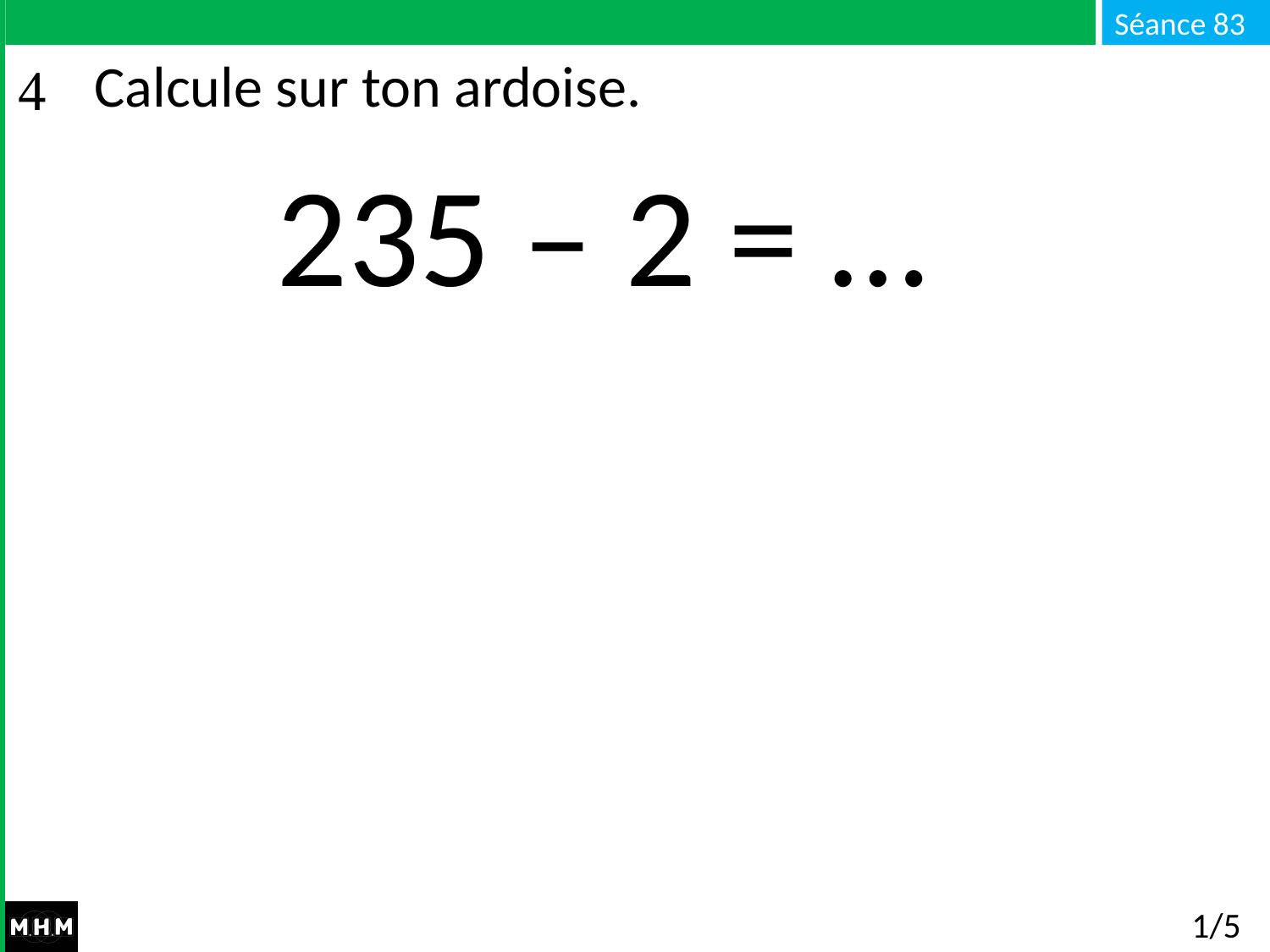

# Calcule sur ton ardoise.
235 – 2 = …
1/5